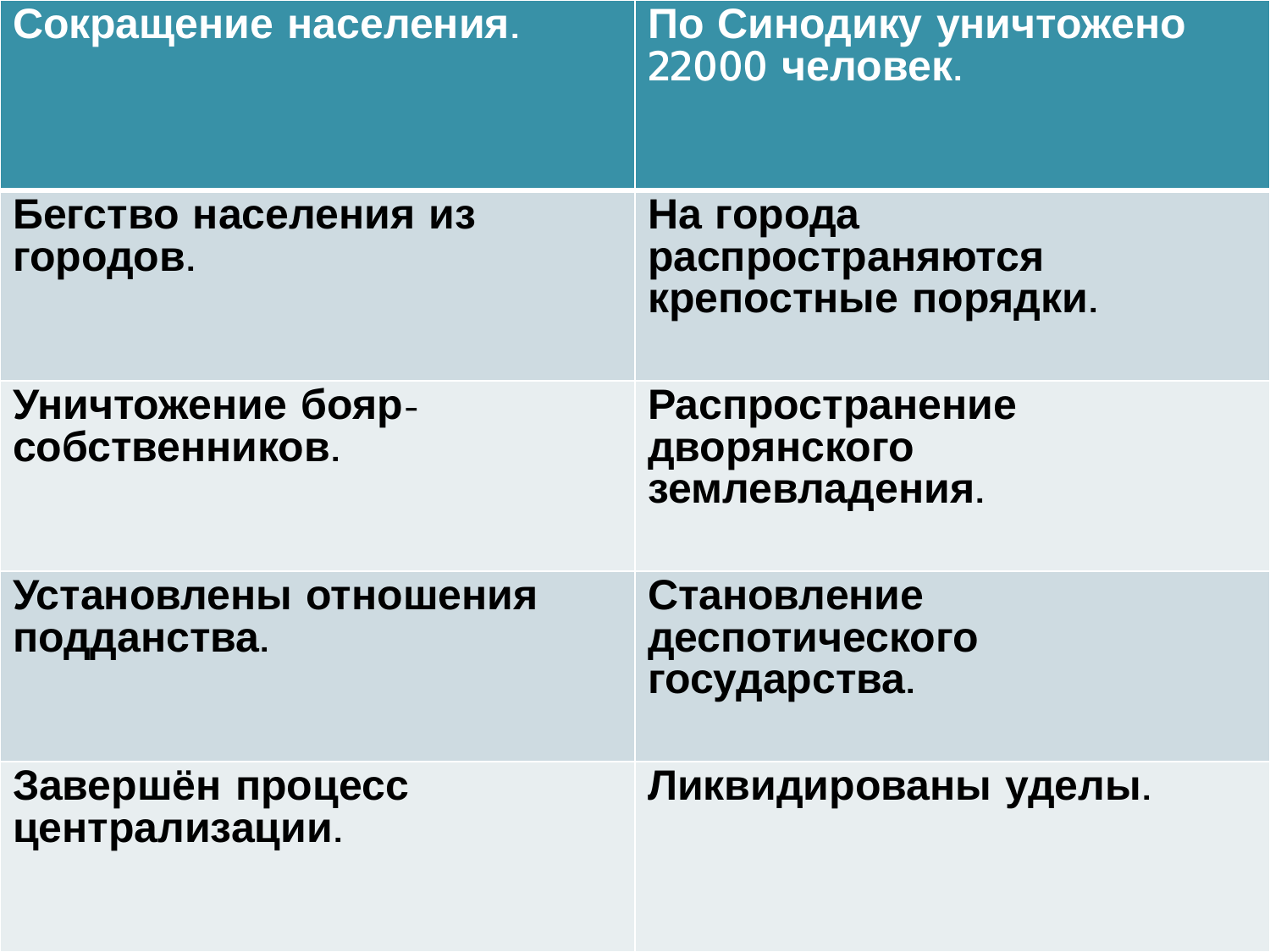

| Сокращение населения. | По Синодику уничтожено 22000 человек. |
| --- | --- |
| Бегство населения из городов. | На города распространяются крепостные порядки. |
| Уничтожение бояр- собственников. | Распространение дворянского землевладения. |
| Установлены отношения подданства. | Становление деспотического государства. |
| Завершён процесс централизации. | Ликвидированы уделы. |